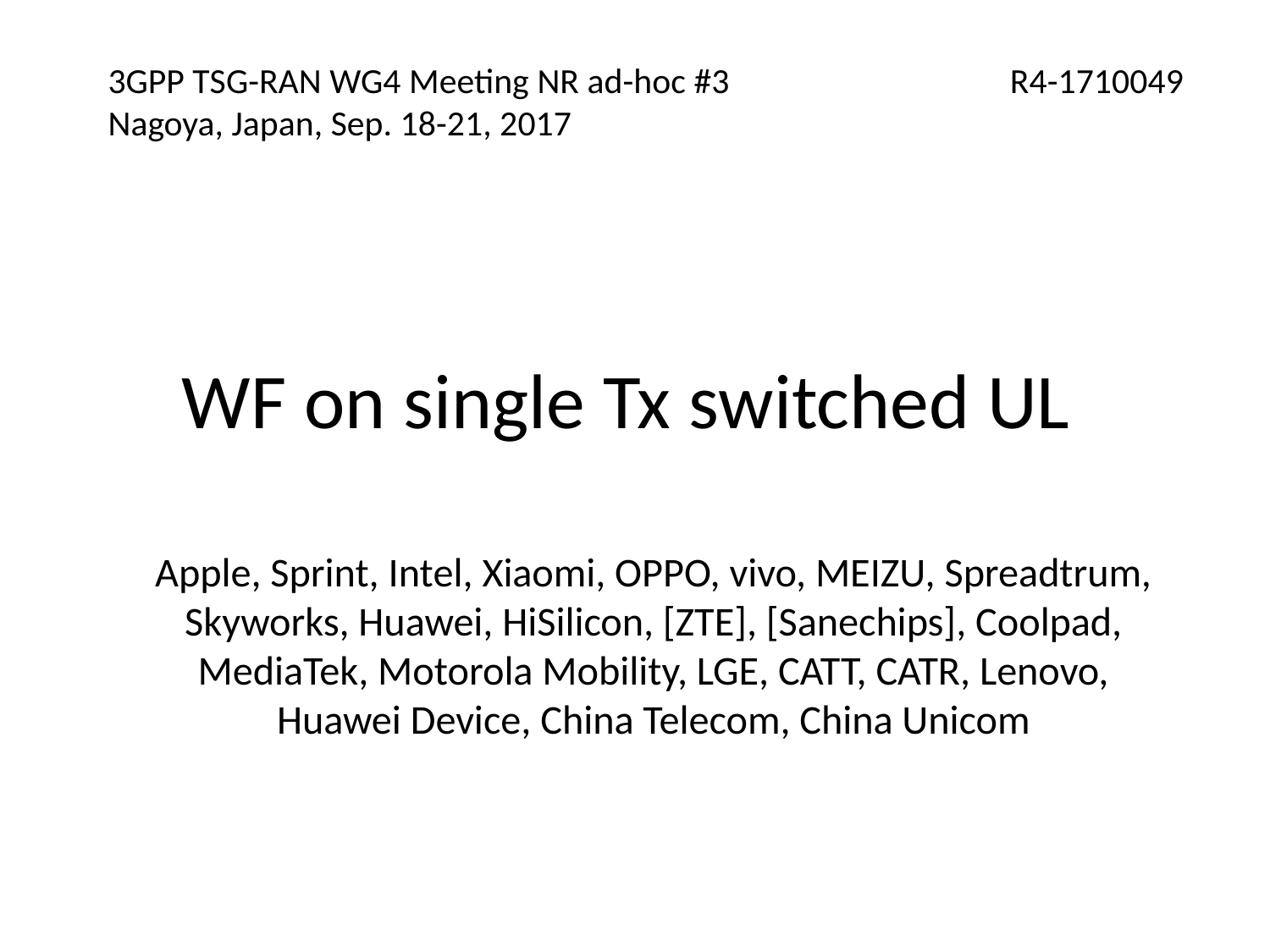

3GPP TSG-RAN WG4 Meeting NR ad-hoc #3
Nagoya, Japan, Sep. 18-21, 2017
R4-1710049
# WF on single Tx switched UL
Apple, Sprint, Intel, Xiaomi, OPPO, vivo, MEIZU, Spreadtrum, Skyworks, Huawei, HiSilicon, [ZTE], [Sanechips], Coolpad, MediaTek, Motorola Mobility, LGE, CATT, CATR, Lenovo, Huawei Device, China Telecom, China Unicom